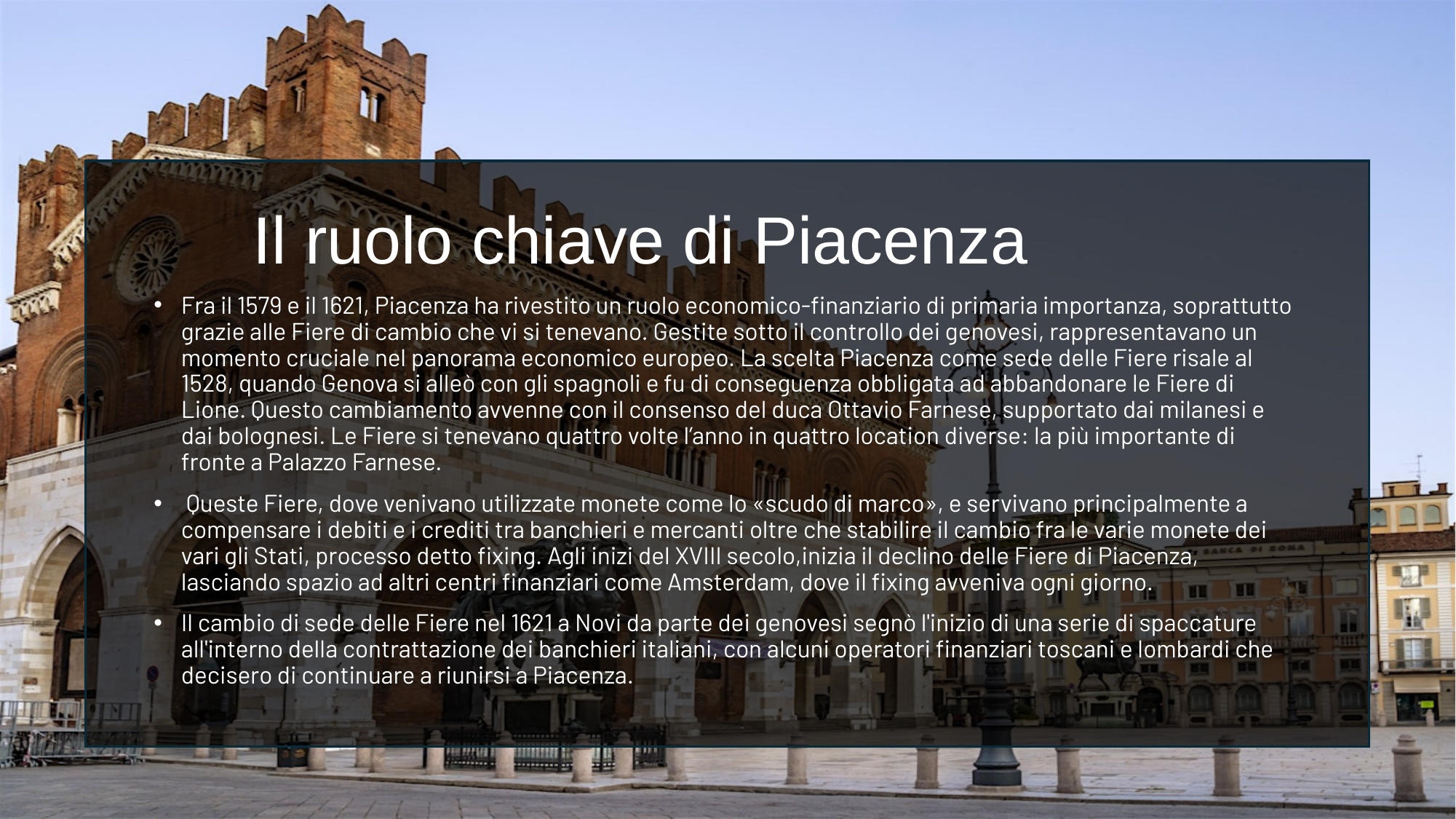

# Il ruolo chiave di Piacenza

Fra il 1579 e il 1621, Piacenza ha rivestito un ruolo economico-finanziario di primaria importanza, soprattutto grazie alle Fiere di cambio che vi si tenevano. Gestite sotto il controllo dei genovesi, rappresentavano un momento cruciale nel panorama economico europeo. La scelta Piacenza come sede delle Fiere risale al 1528, quando Genova si alleò con gli spagnoli e fu di conseguenza obbligata ad abbandonare le Fiere di Lione. Questo cambiamento avvenne con il consenso del duca Ottavio Farnese, supportato dai milanesi e dai bolognesi. Le Fiere si tenevano quattro volte l’anno in quattro location diverse: la più importante di fronte a Palazzo Farnese.
 Queste Fiere, dove venivano utilizzate monete come lo «scudo di marco», e servivano principalmente a compensare i debiti e i crediti tra banchieri e mercanti oltre che stabilire il cambio fra le varie monete dei vari gli Stati, processo detto fixing. Agli inizi del XVIII secolo,inizia il declino delle Fiere di Piacenza, lasciando spazio ad altri centri finanziari come Amsterdam, dove il fixing avveniva ogni giorno.
Il cambio di sede delle Fiere nel 1621 a Novi da parte dei genovesi segnò l'inizio di una serie di spaccature all'interno della contrattazione dei banchieri italiani, con alcuni operatori finanziari toscani e lombardi che decisero di continuare a riunirsi a Piacenza.